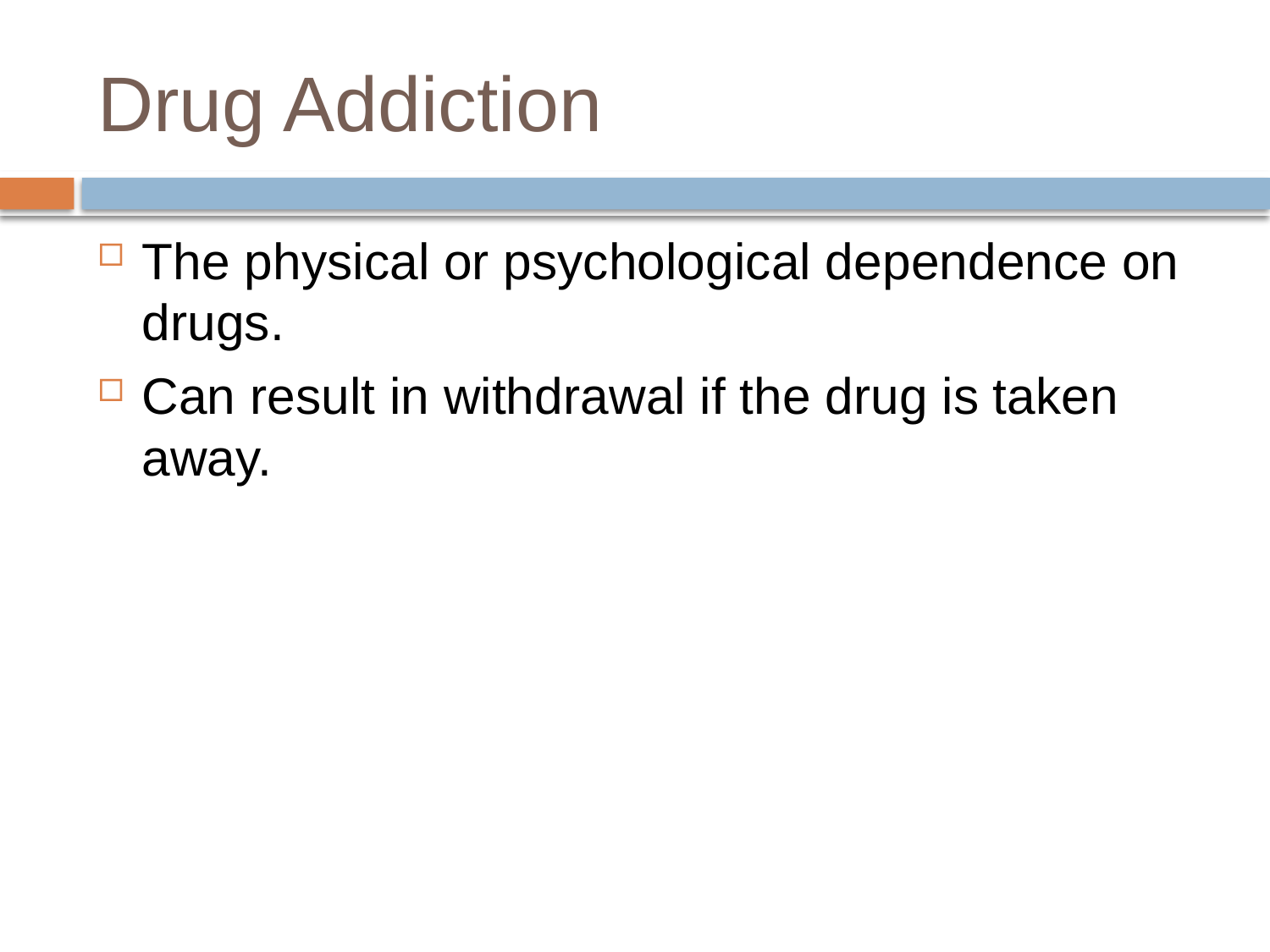

# Drug Addiction
The physical or psychological dependence on drugs.
Can result in withdrawal if the drug is taken away.